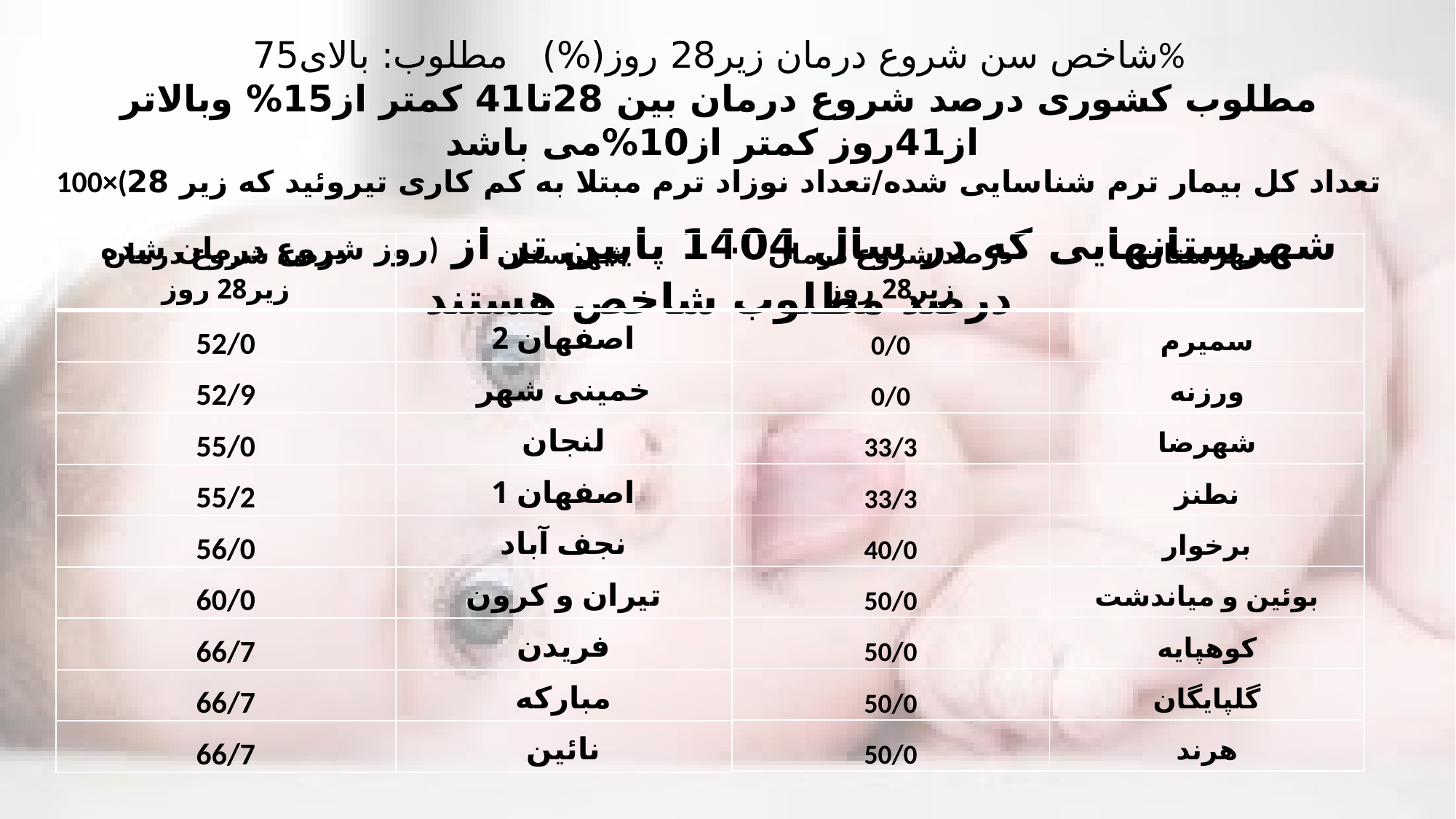

شاخص سن شروع درمان زیر28 روز(%)   مطلوب: بالای75%
مطلوب کشوری درصد شروع درمان بین 28تا41 کمتر از15% وبالاتر از41روز کمتر از10%می باشد
100×(تعداد کل بیمار ترم شناسایی شده/تعداد نوزاد ترم مبتلا به کم کاری تیروئید که زیر 28 روز شروع درمان شده) شهرستانهایی که در سال 1404 پایین تر از درصد مطلوب شاخص هستند

| درصد شروع درمان زیر28 روز | شهرستان |
| --- | --- |
| 52/0 | اصفهان 2 |
| 52/9 | خمینی شهر |
| 55/0 | لنجان |
| 55/2 | اصفهان 1 |
| 56/0 | نجف آباد |
| 60/0 | تیران و کرون |
| 66/7 | فریدن |
| 66/7 | مبارکه |
| 66/7 | نائین |
| درصد شروع درمان زیر28 روز | شهرستان |
| --- | --- |
| 0/0 | سمیرم |
| 0/0 | ورزنه |
| 33/3 | شهرضا |
| 33/3 | نطنز |
| 40/0 | برخوار |
| 50/0 | بوئین و میاندشت |
| 50/0 | کوهپایه |
| 50/0 | گلپایگان |
| 50/0 | هرند |